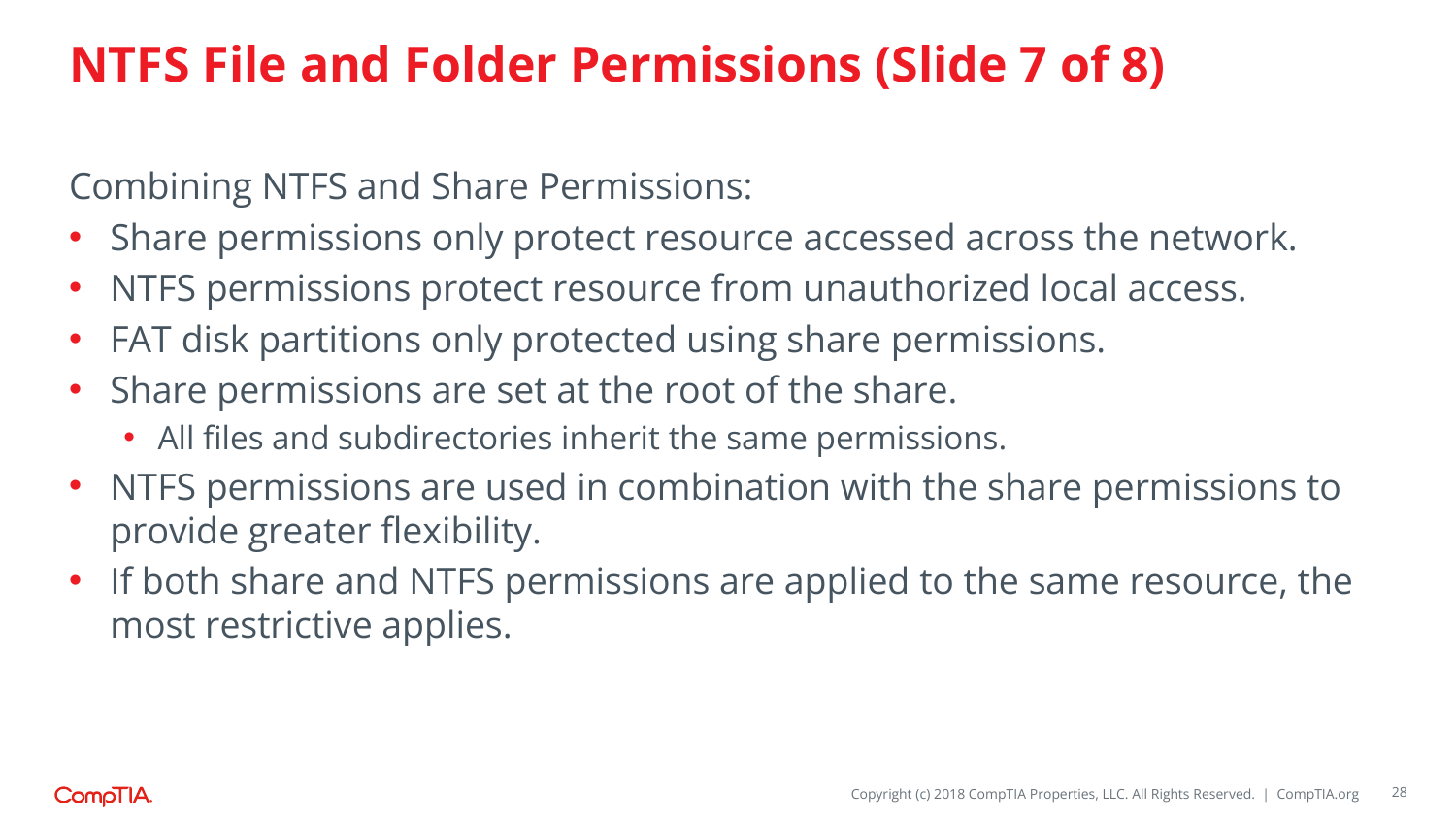

# NTFS File and Folder Permissions (Slide 7 of 8)
Combining NTFS and Share Permissions:
Share permissions only protect resource accessed across the network.
NTFS permissions protect resource from unauthorized local access.
FAT disk partitions only protected using share permissions.
Share permissions are set at the root of the share.
All files and subdirectories inherit the same permissions.
NTFS permissions are used in combination with the share permissions to provide greater flexibility.
If both share and NTFS permissions are applied to the same resource, the most restrictive applies.
28